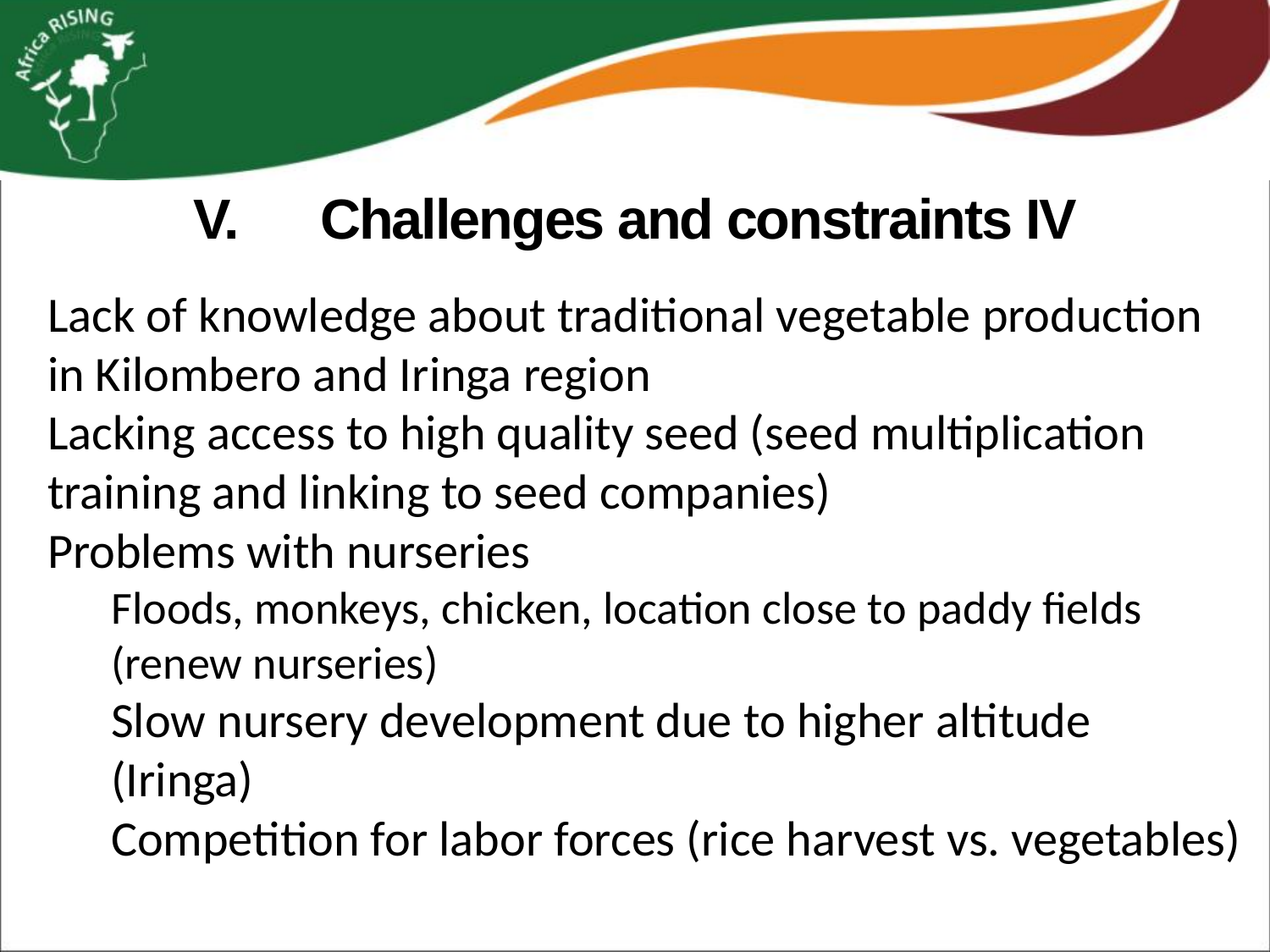

V.	Challenges and constraints IV
Lack of knowledge about traditional vegetable production in Kilombero and Iringa region
Lacking access to high quality seed (seed multiplication training and linking to seed companies)
Problems with nurseries
Floods, monkeys, chicken, location close to paddy fields (renew nurseries)
Slow nursery development due to higher altitude (Iringa)
Competition for labor forces (rice harvest vs. vegetables)